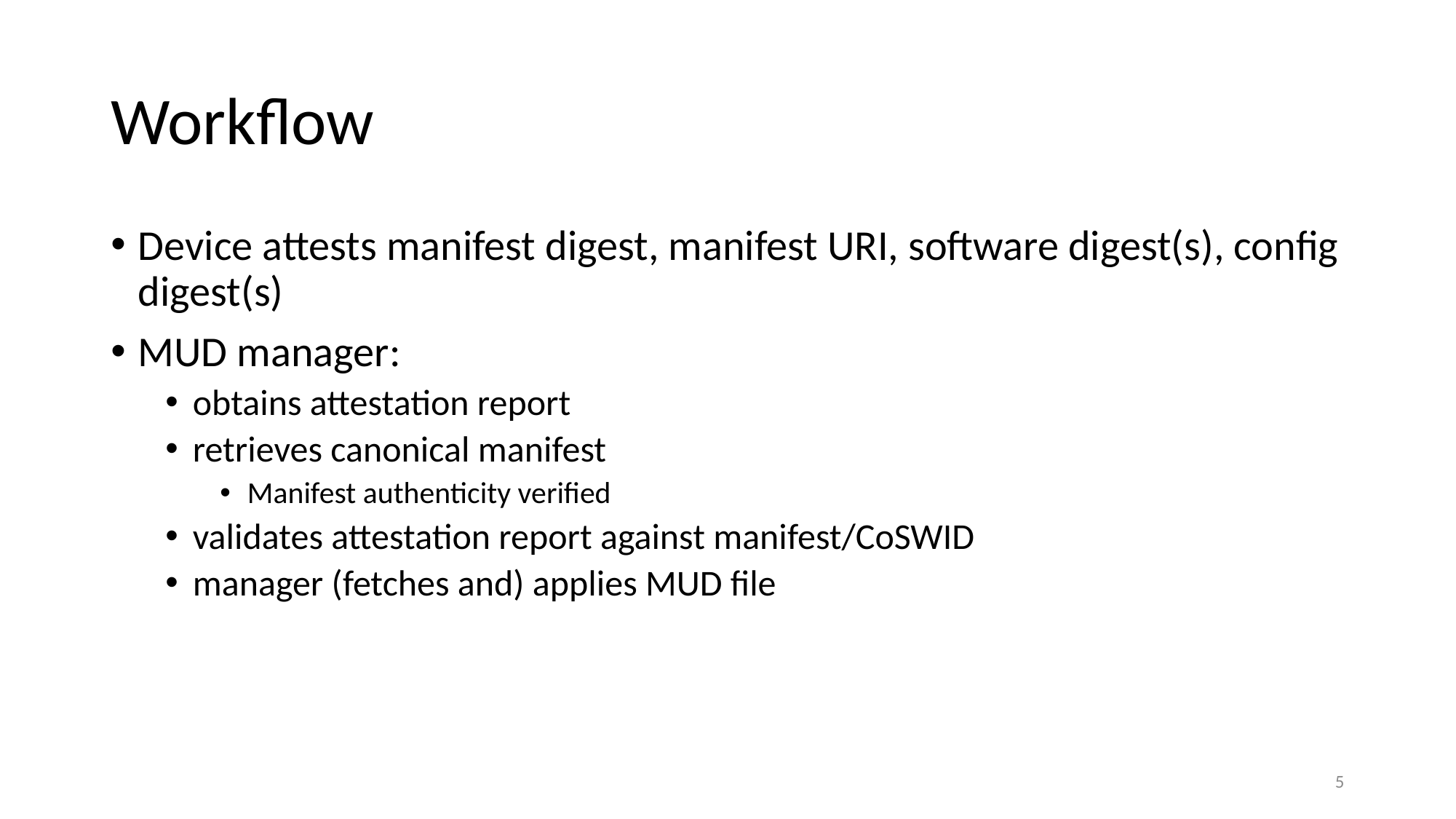

# Workflow
Device attests manifest digest, manifest URI, software digest(s), config digest(s)
MUD manager:
obtains attestation report
retrieves canonical manifest
Manifest authenticity verified
validates attestation report against manifest/CoSWID
manager (fetches and) applies MUD file

5